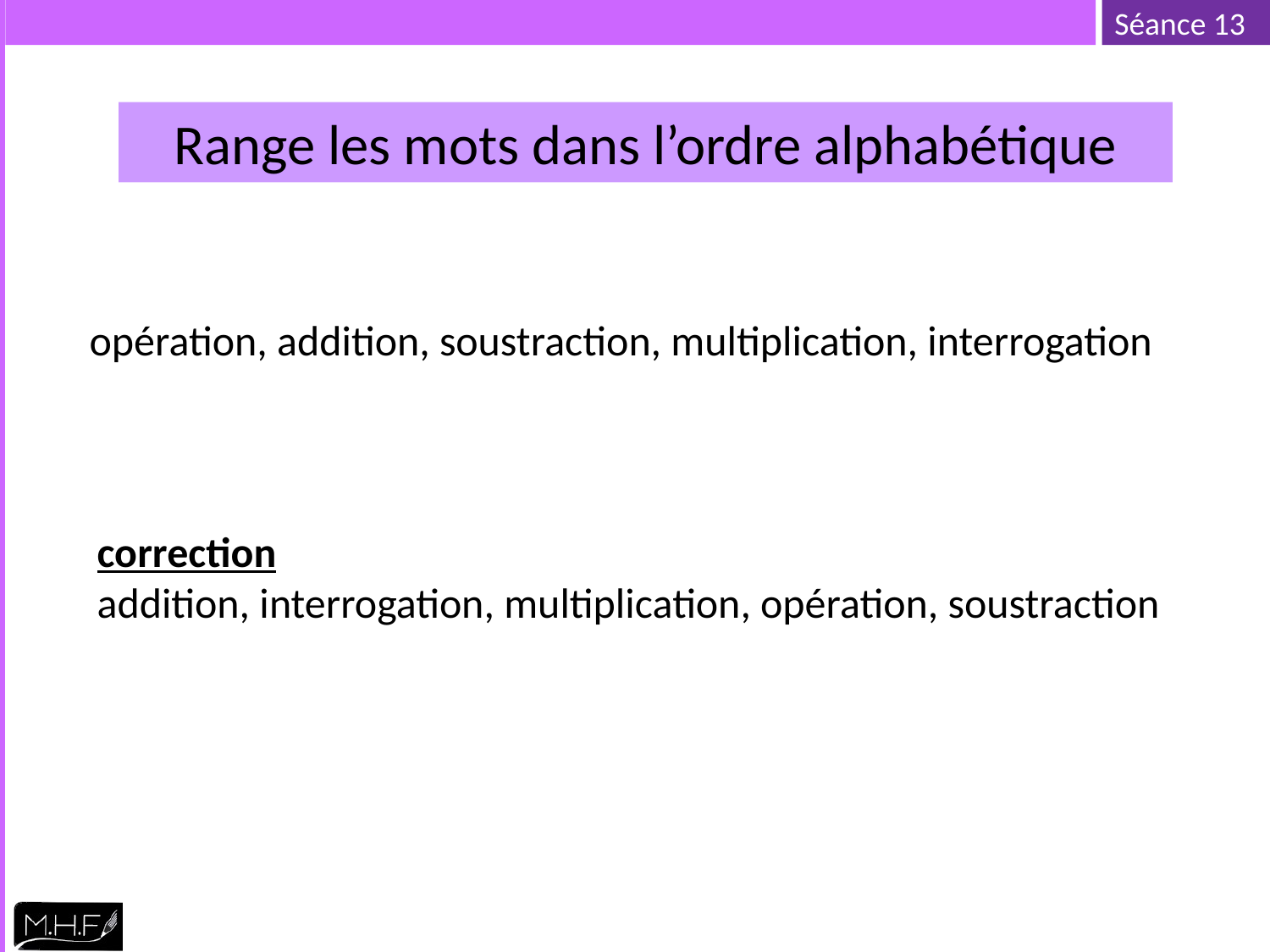

Range les mots dans l’ordre alphabétique
opération, addition, soustraction, multiplication, interrogation
correction
addition, interrogation, multiplication, opération, soustraction